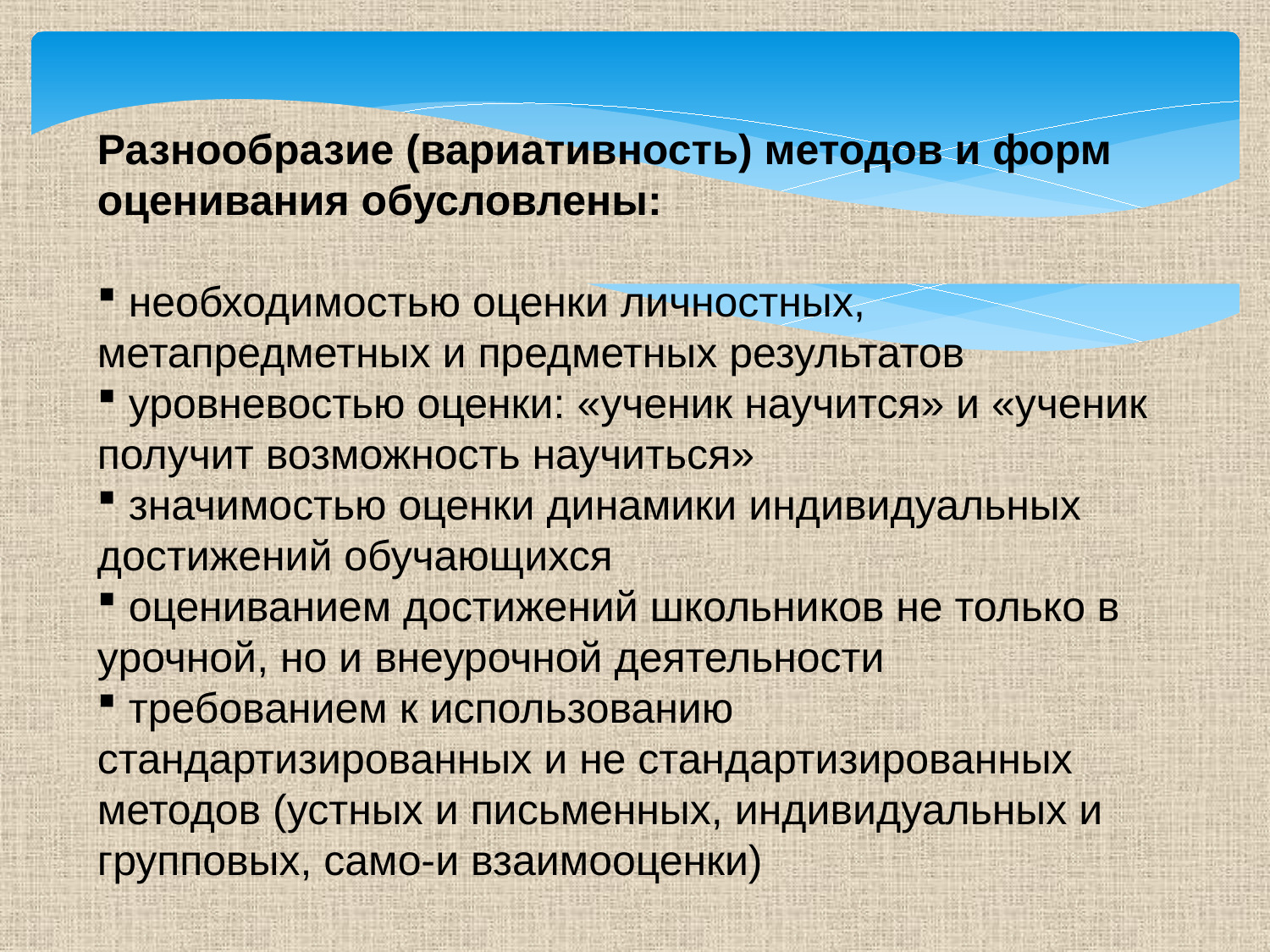

Разнообразие (вариативность) методов и форм оценивания обусловлены:

 необходимостью оценки личностных, метапредметных и предметных результатов
 уровневостью оценки: «ученик научится» и «ученик получит возможность научиться»
 значимостью оценки динамики индивидуальных достижений обучающихся
 оцениванием достижений школьников не только в урочной, но и внеурочной деятельности
 требованием к использованию стандартизированных и не стандартизированных методов (устных и письменных, индивидуальных и групповых, само-и взаимооценки)